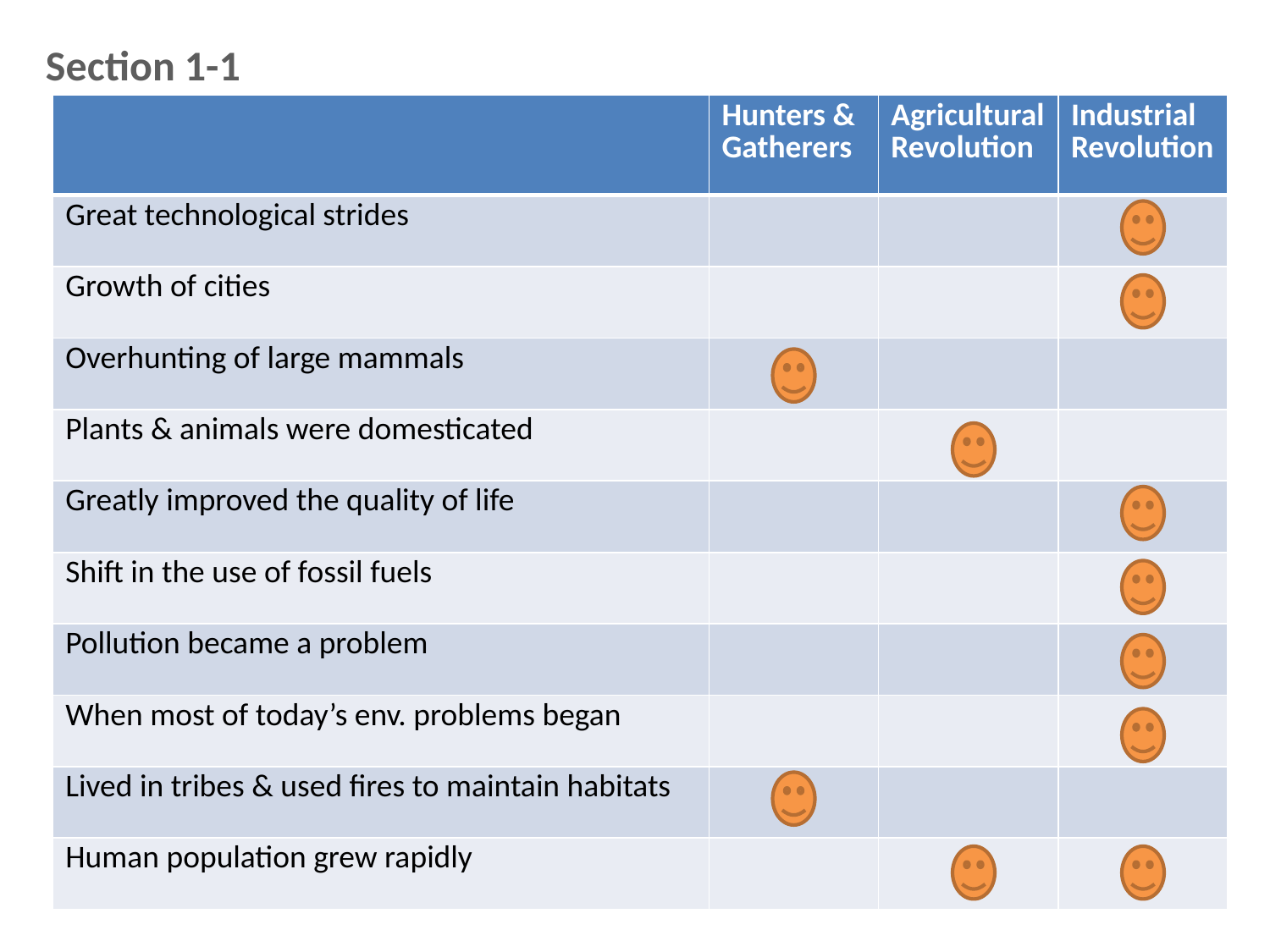

Section 1-1
|  | Hunters & Gatherers | Agricultural Revolution | Industrial Revolution |
| --- | --- | --- | --- |
| Great technological strides |  |  |  |
| Growth of cities |  |  |  |
| Overhunting of large mammals |  |  |  |
| Plants & animals were domesticated |  |  |  |
| Greatly improved the quality of life |  |  |  |
| Shift in the use of fossil fuels |  |  |  |
| Pollution became a problem |  |  |  |
| When most of today’s env. problems began |  |  |  |
| Lived in tribes & used fires to maintain habitats |  |  |  |
| Human population grew rapidly |  |  |  |